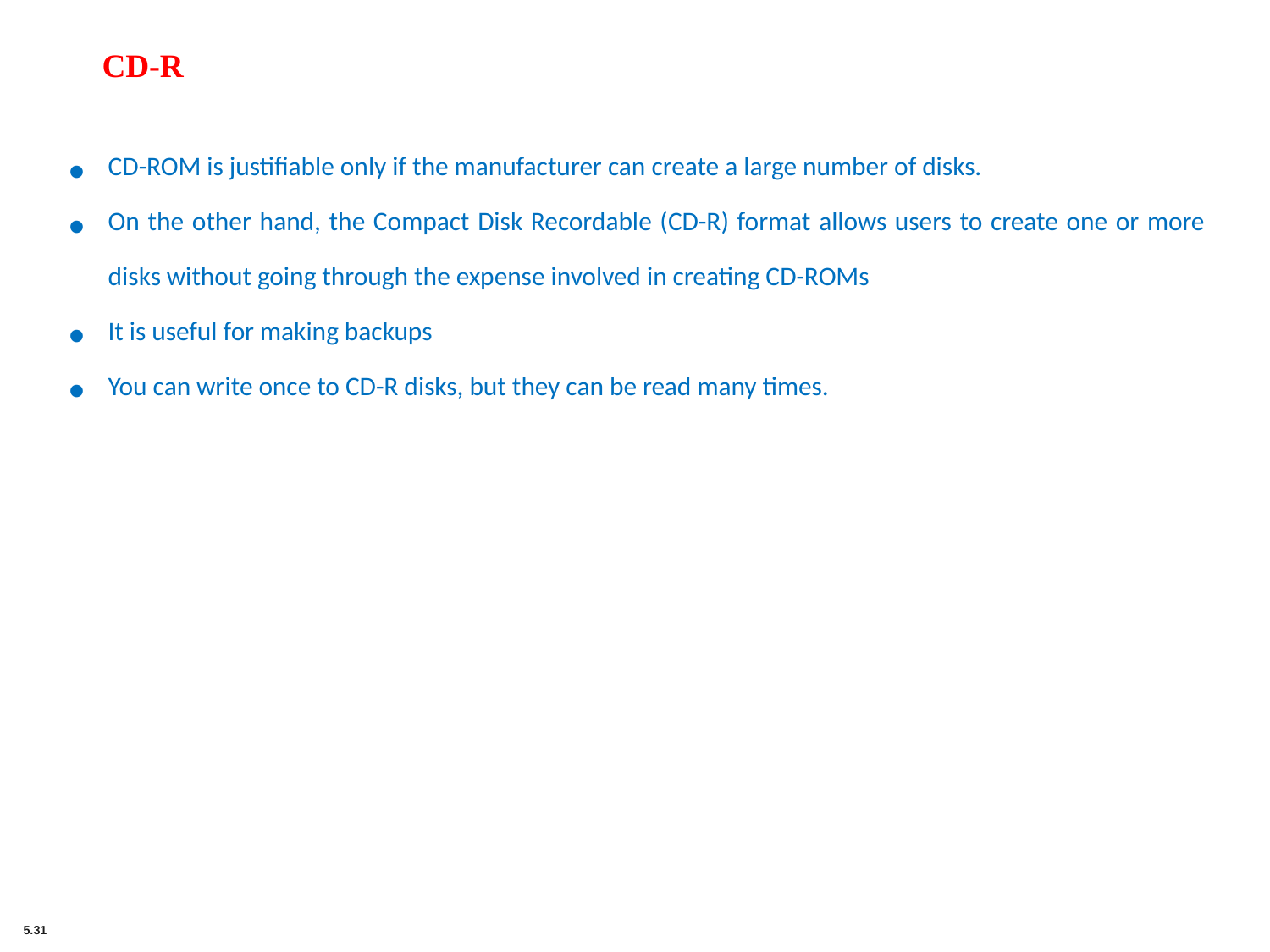

CD-R
CD-ROM is justifiable only if the manufacturer can create a large number of disks.
On the other hand, the Compact Disk Recordable (CD-R) format allows users to create one or more disks without going through the expense involved in creating CD-ROMs
It is useful for making backups
You can write once to CD-R disks, but they can be read many times.
5.31